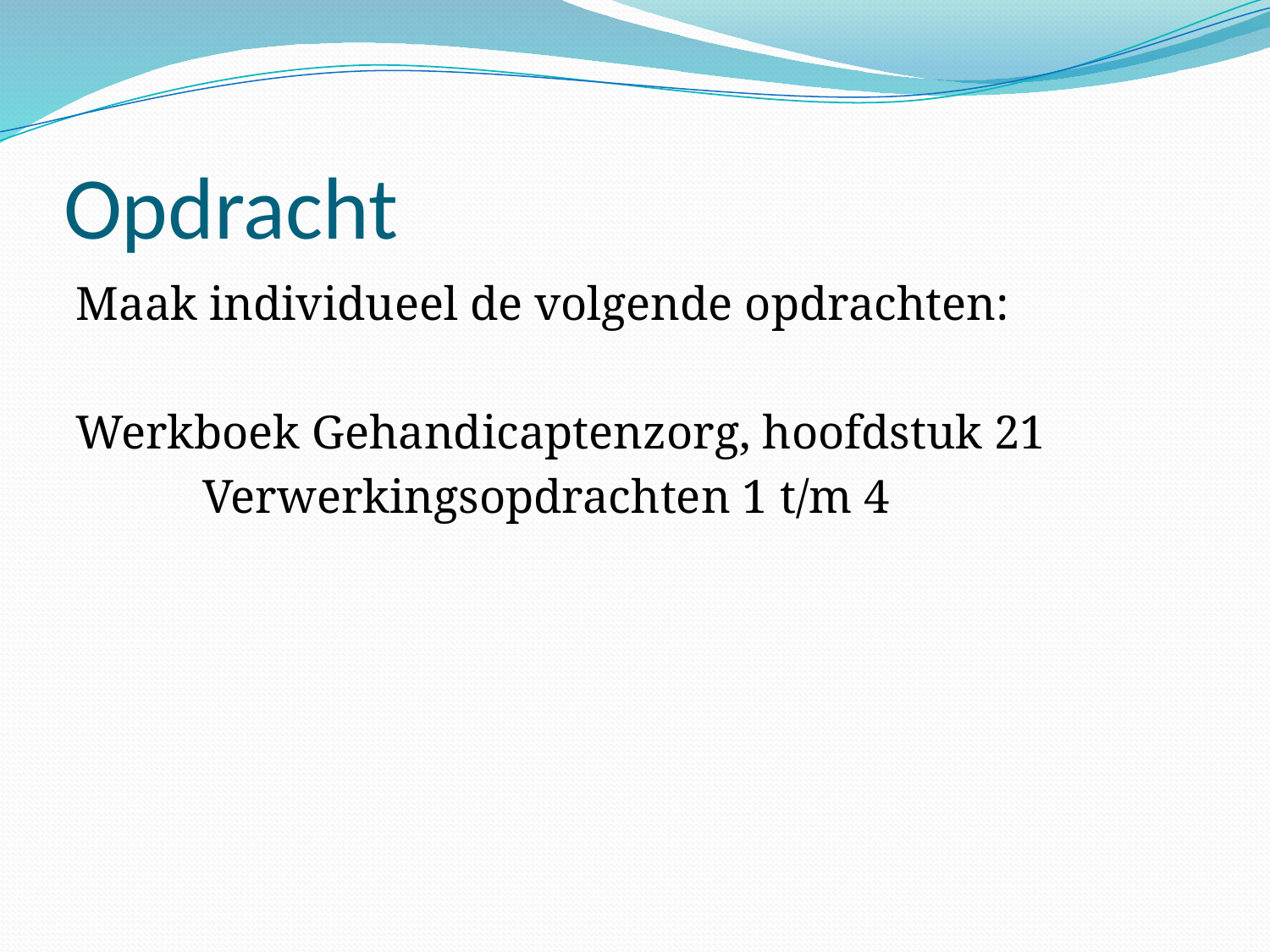

# Opdracht
Maak individueel de volgende opdrachten:

Werkboek Gehandicaptenzorg, hoofdstuk 21
	Verwerkingsopdrachten 1 t/m 4